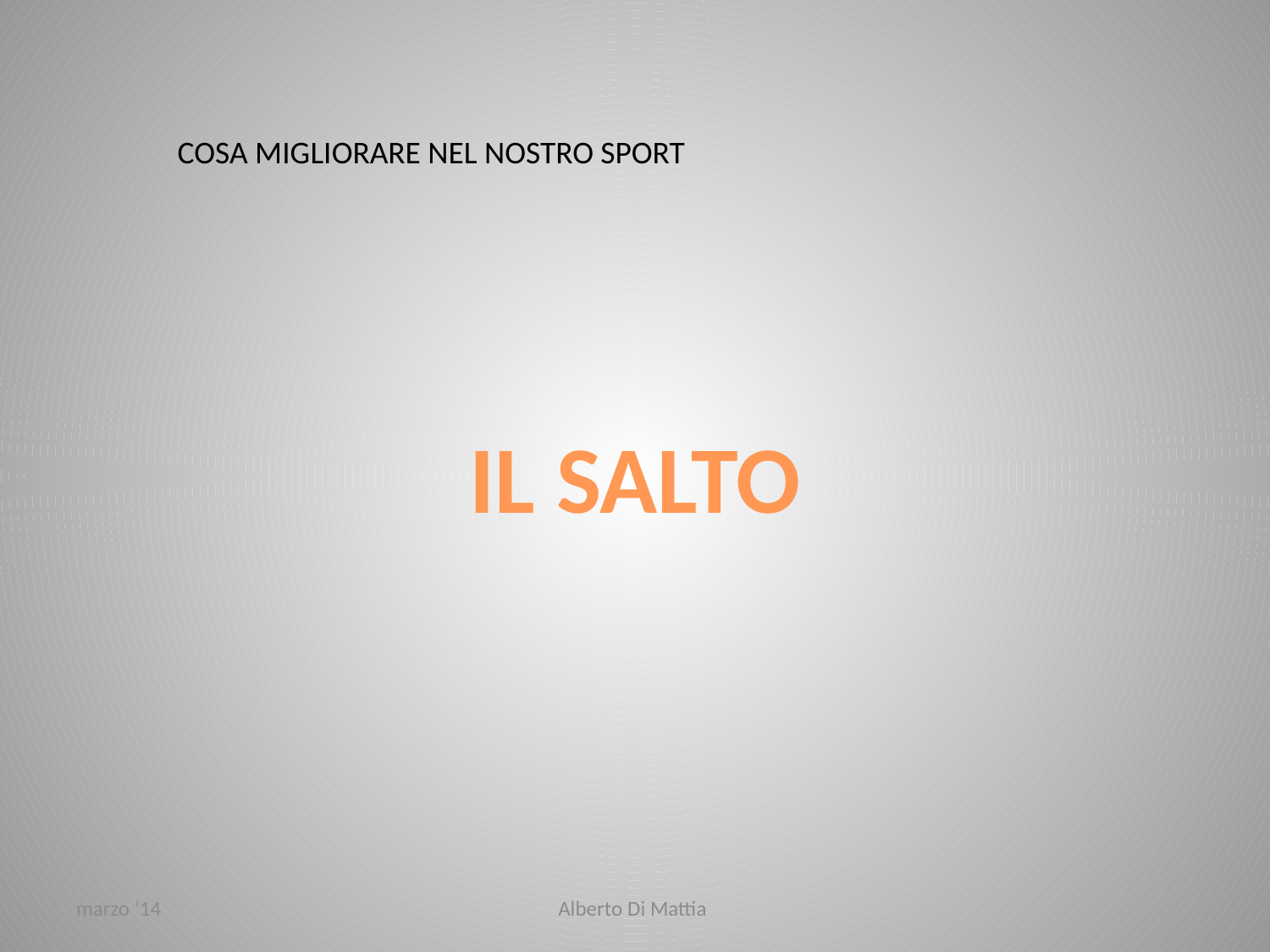

COSA MIGLIORARE NEL NOSTRO SPORT
IL SALTO
marzo ’14
Alberto Di Mattia